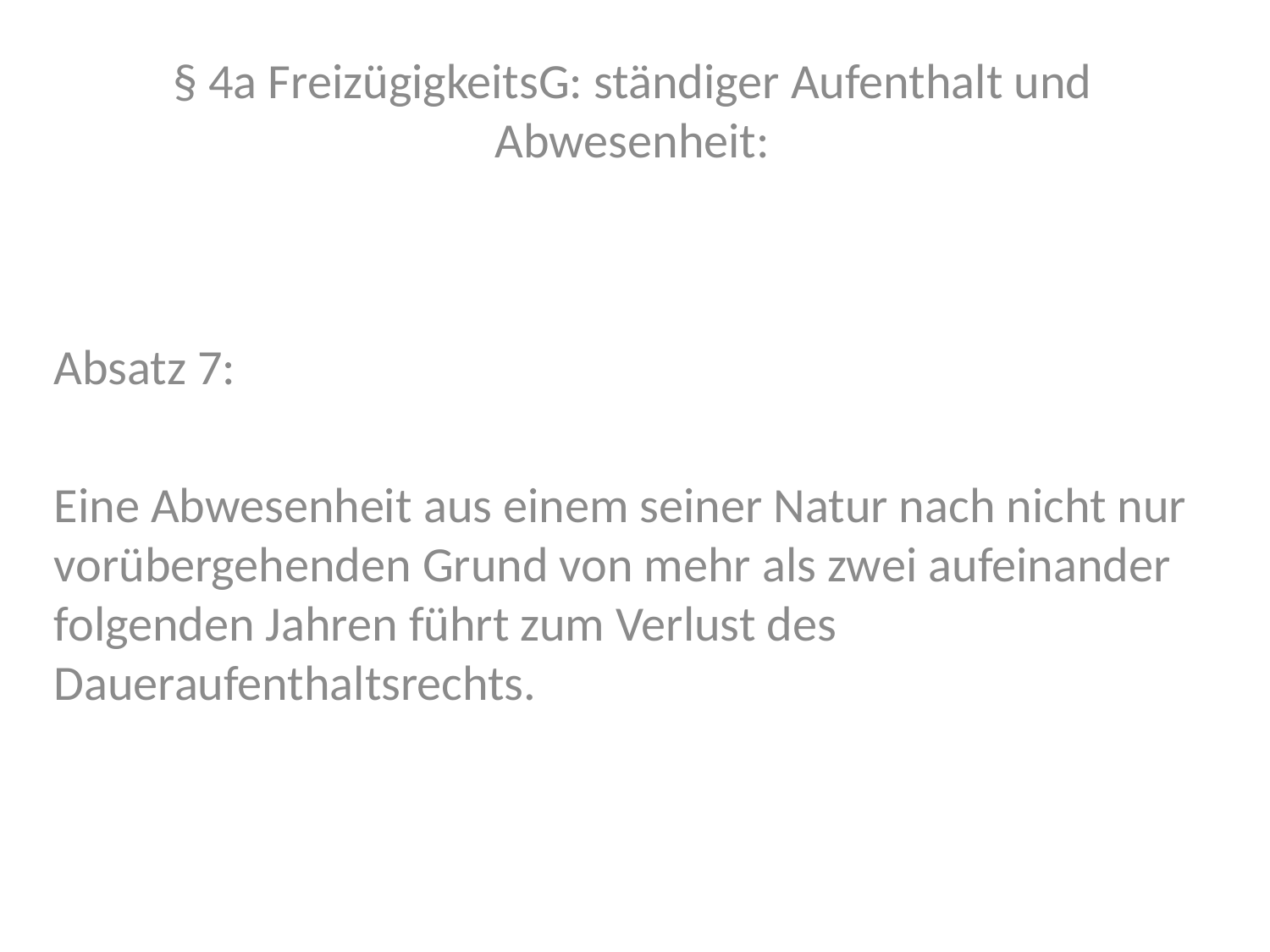

§ 4a FreizügigkeitsG: ständiger Aufenthalt und Abwesenheit:

Absatz 7:

Eine Abwesenheit aus einem seiner Natur nach nicht nur vorübergehenden Grund von mehr als zwei aufeinander folgenden Jahren führt zum Verlust des Daueraufenthaltsrechts.